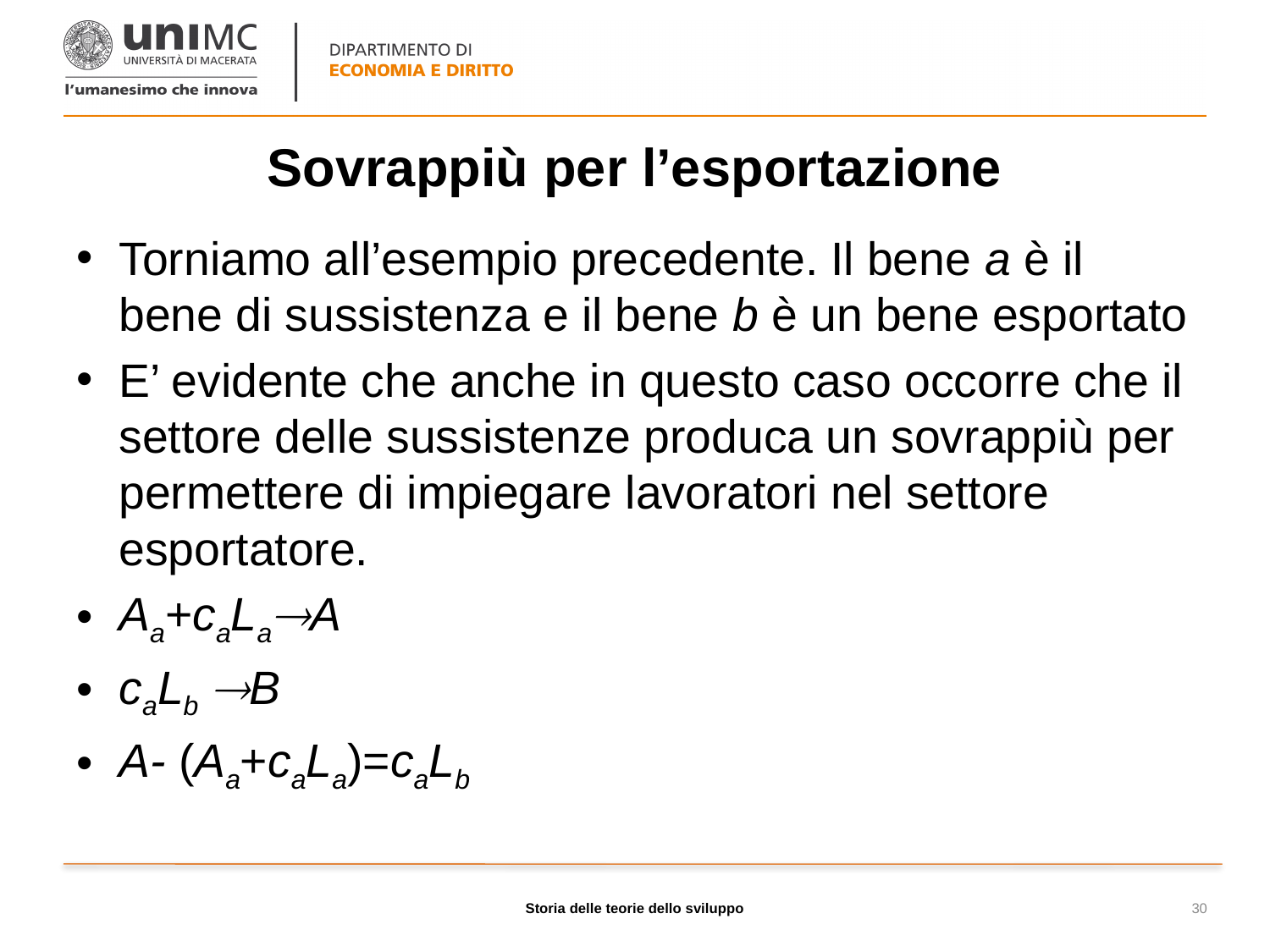

# Sovrappiù per l’esportazione
Torniamo all’esempio precedente. Il bene a è il bene di sussistenza e il bene b è un bene esportato
E’ evidente che anche in questo caso occorre che il settore delle sussistenze produca un sovrappiù per permettere di impiegare lavoratori nel settore esportatore.
Aa+caLa→A
caLb →B
A- (Aa+caLa)=caLb

Storia delle teorie dello sviluppo
30